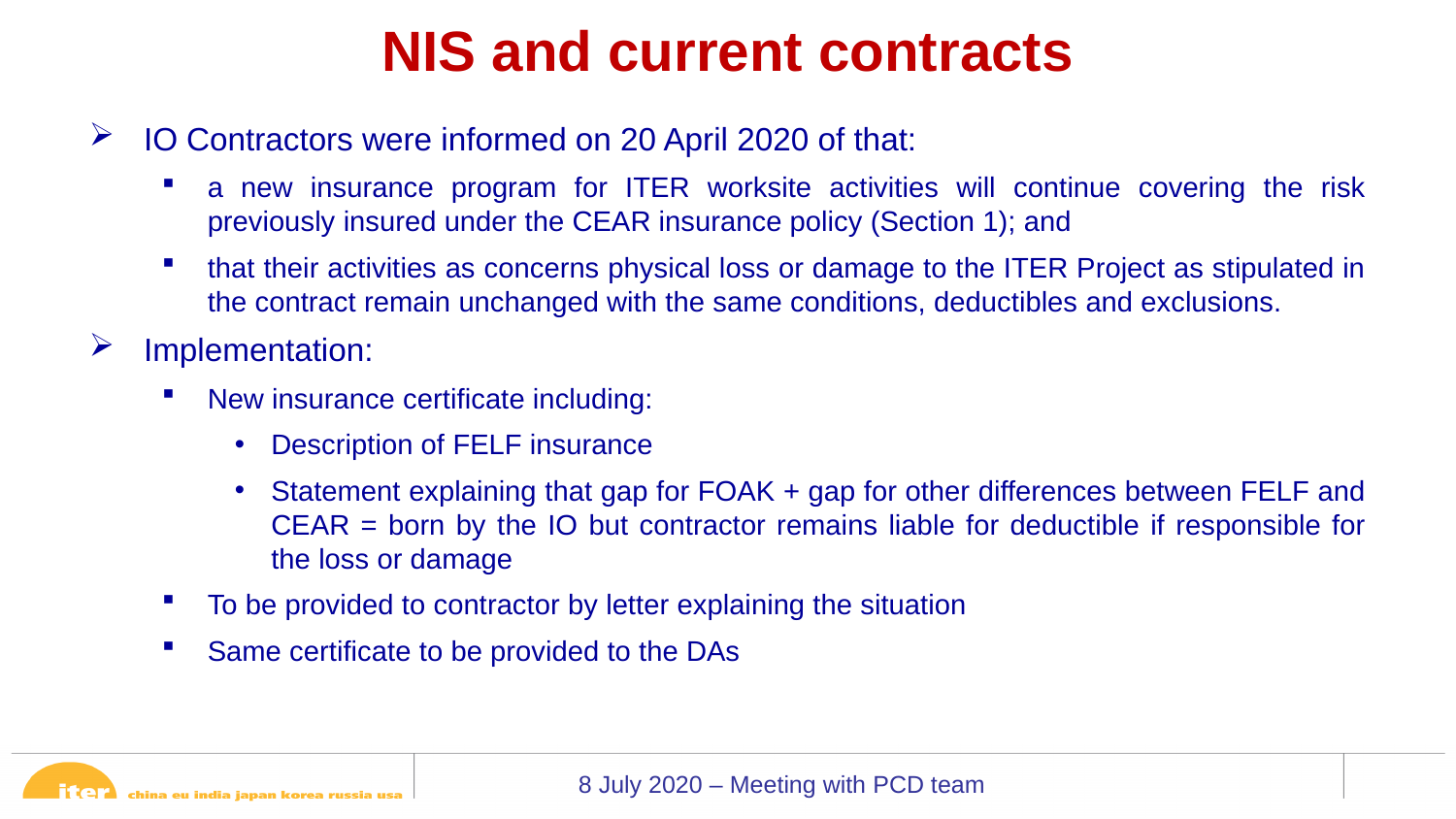

# NIS and current contracts
IO Contractors were informed on 20 April 2020 of that:
a new insurance program for ITER worksite activities will continue covering the risk previously insured under the CEAR insurance policy (Section 1); and
that their activities as concerns physical loss or damage to the ITER Project as stipulated in the contract remain unchanged with the same conditions, deductibles and exclusions.
Implementation:
New insurance certificate including:
Description of FELF insurance
Statement explaining that gap for FOAK + gap for other differences between FELF and CEAR = born by the IO but contractor remains liable for deductible if responsible for the loss or damage
To be provided to contractor by letter explaining the situation
Same certificate to be provided to the DAs